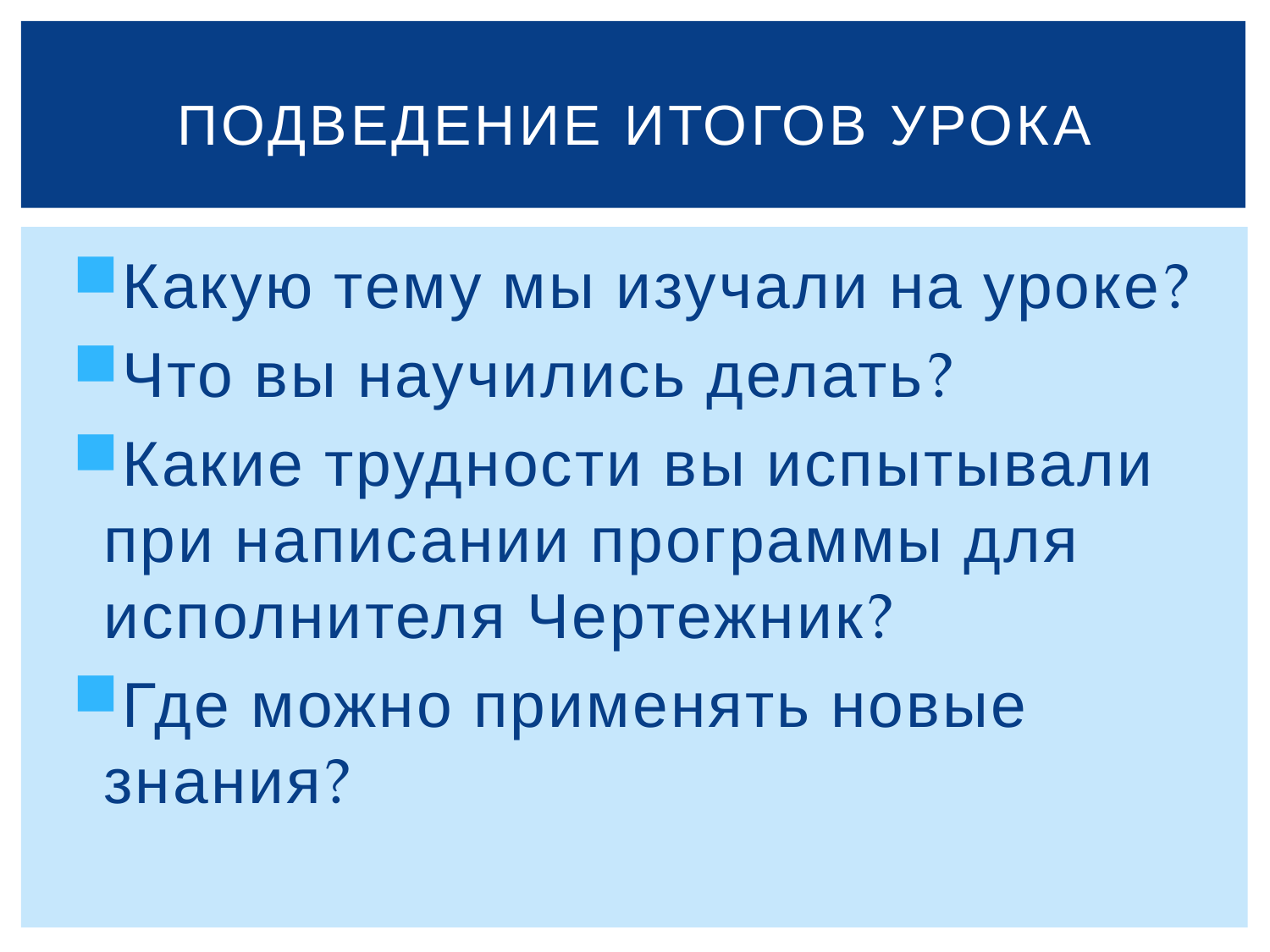

# Подведение итогов урока
Какую тему мы изучали на уроке?
Что вы научились делать?
Какие трудности вы испытывали при написании программы для исполнителя Чертежник?
Где можно применять новые знания?